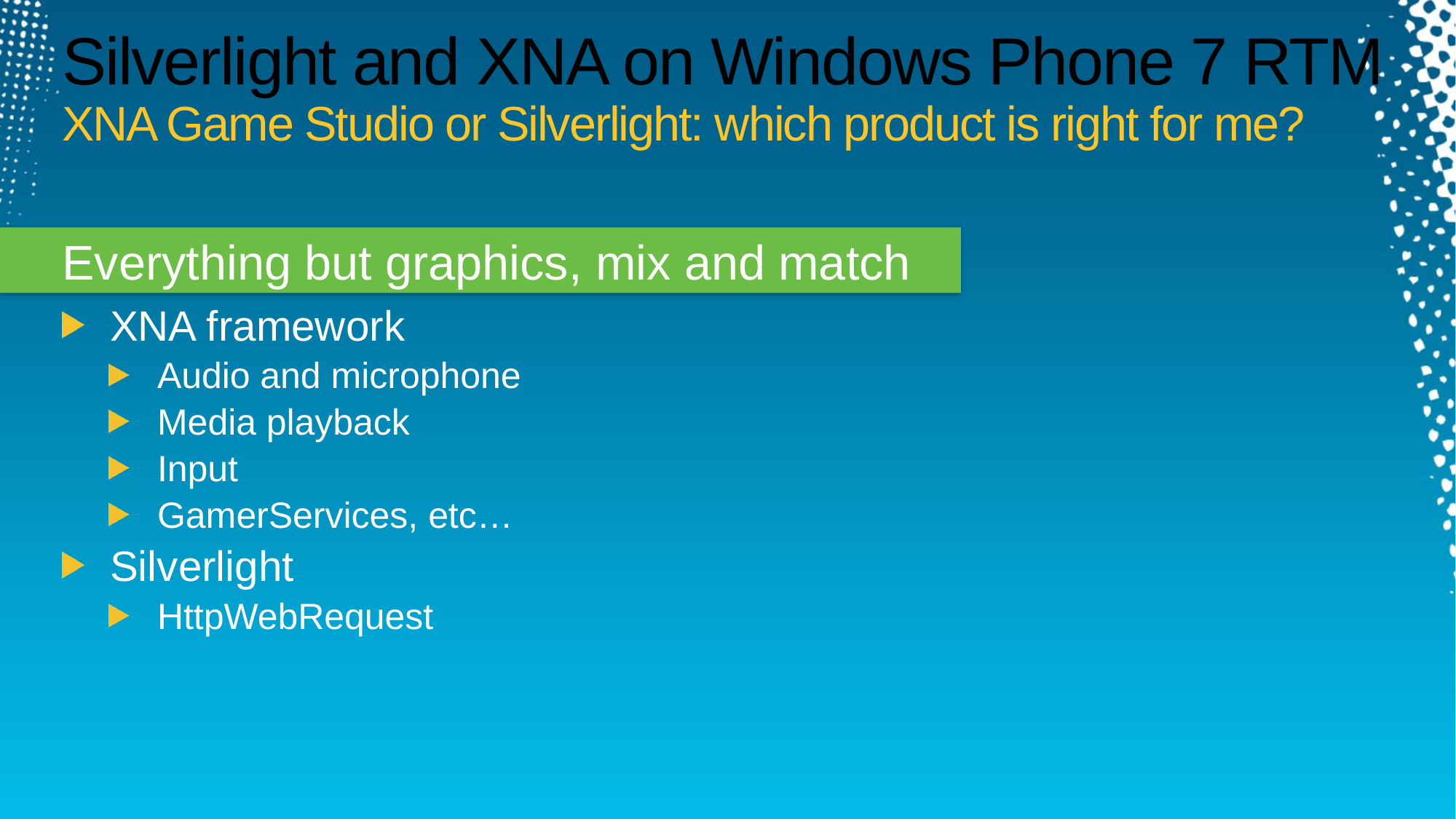

# Silverlight and XNA on Windows Phone 7 RTM XNA Game Studio or Silverlight: which product is right for me?
Everything but graphics, mix and match
XNA framework
Audio and microphone
Media playback
Input
GamerServices, etc…
Silverlight
HttpWebRequest